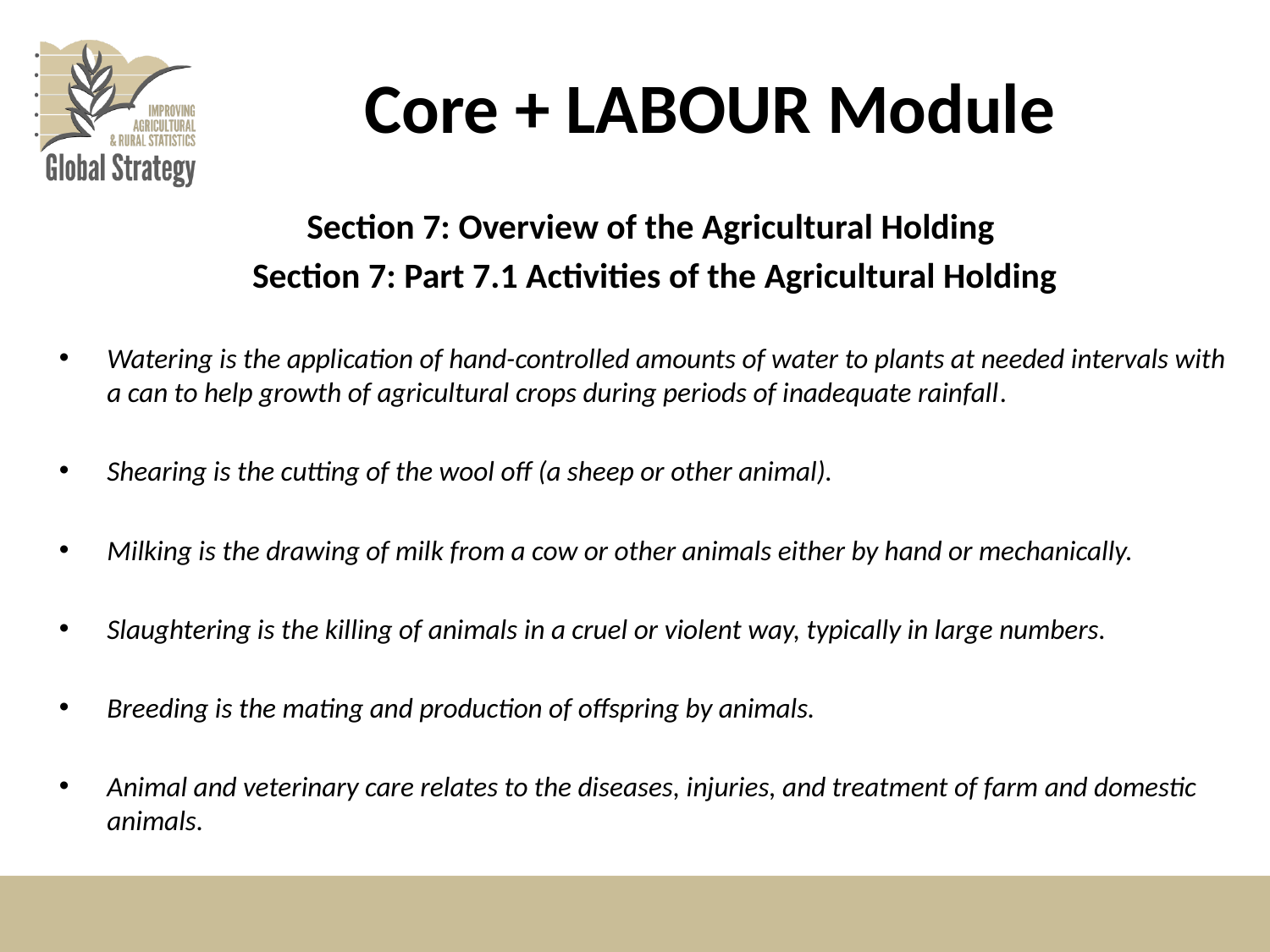

# Core + LABOUR Module
Section 7: Overview of the Agricultural Holding
Section 7: Part 7.1 Activities of the Agricultural Holding

Watering is the application of hand-controlled amounts of water to plants at needed intervals with a can to help growth of agricultural crops during periods of inadequate rainfall.

Shearing is the cutting of the wool off (a sheep or other animal).

Milking is the drawing of milk from a cow or other animals either by hand or mechanically.

Slaughtering is the killing of animals in a cruel or violent way, typically in large numbers.

Breeding is the mating and production of offspring by animals.

Animal and veterinary care relates to the diseases, injuries, and treatment of farm and domestic animals.